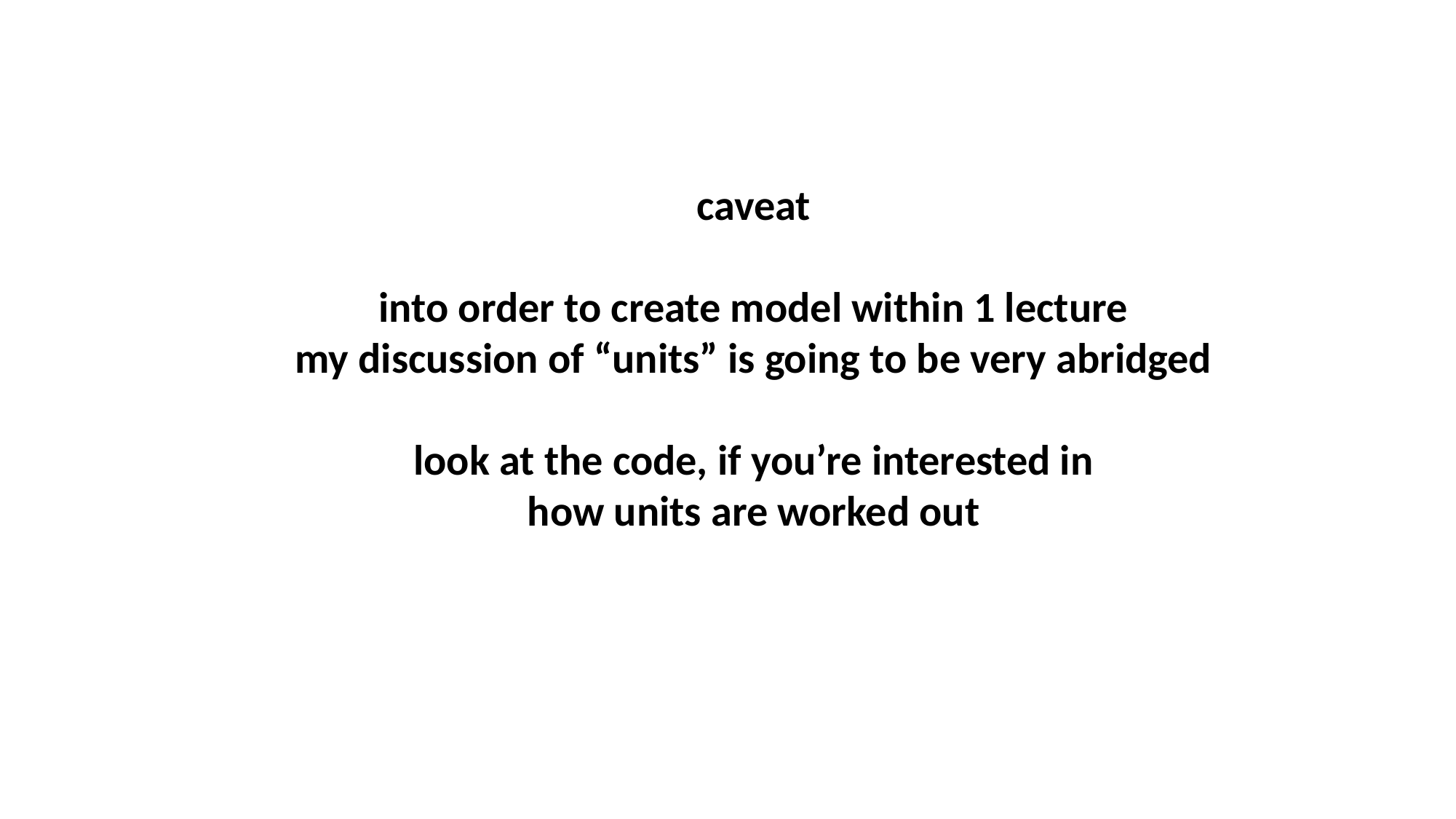

caveat

into order to create model within 1 lecture
my discussion of “units” is going to be very abridged

look at the code, if you’re interested in
how units are worked out